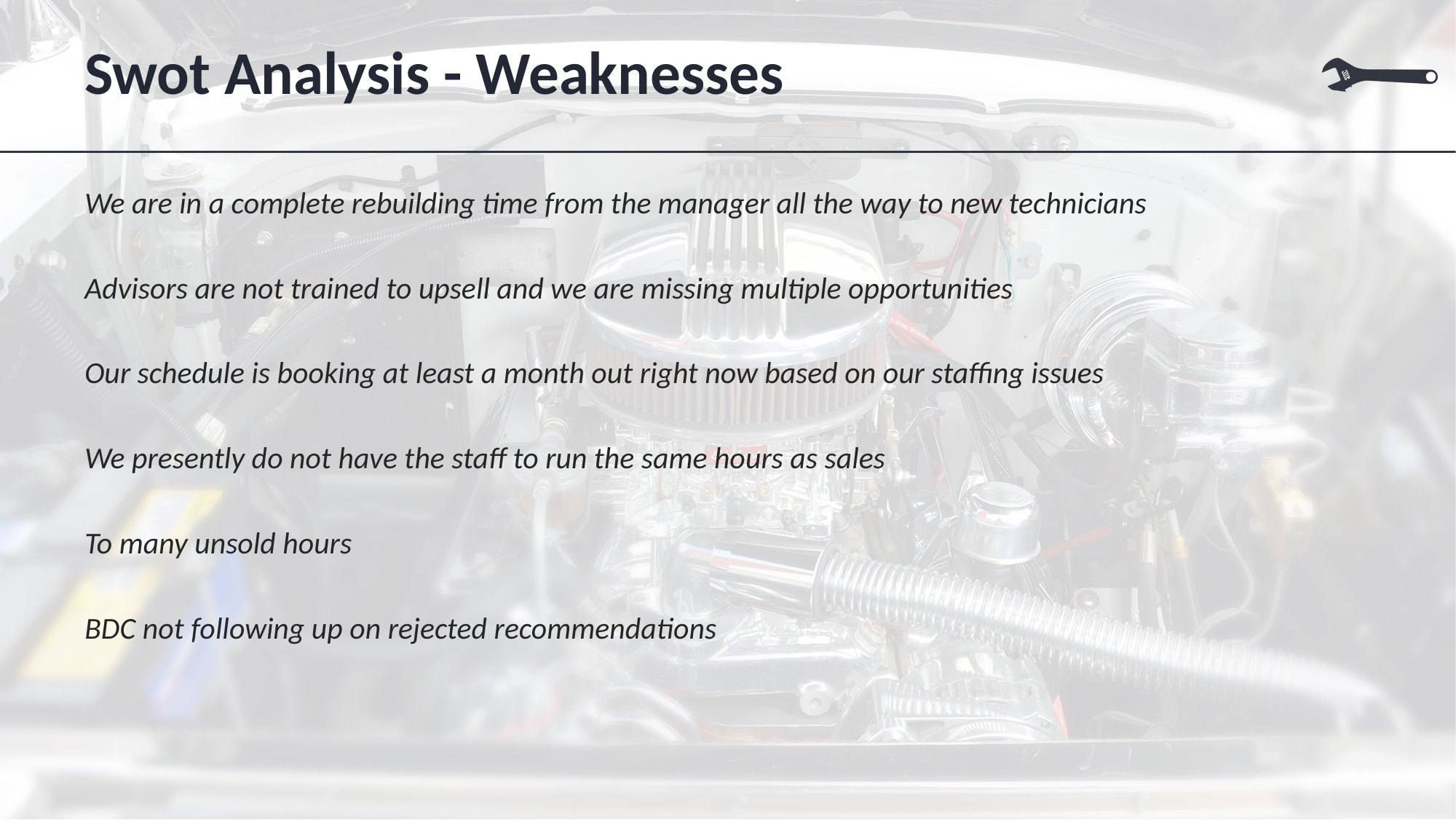

# Swot Analysis - Weaknesses
We are in a complete rebuilding time from the manager all the way to new technicians

Advisors are not trained to upsell and we are missing multiple opportunities

Our schedule is booking at least a month out right now based on our staffing issues

We presently do not have the staff to run the same hours as sales

To many unsold hours

BDC not following up on rejected recommendations